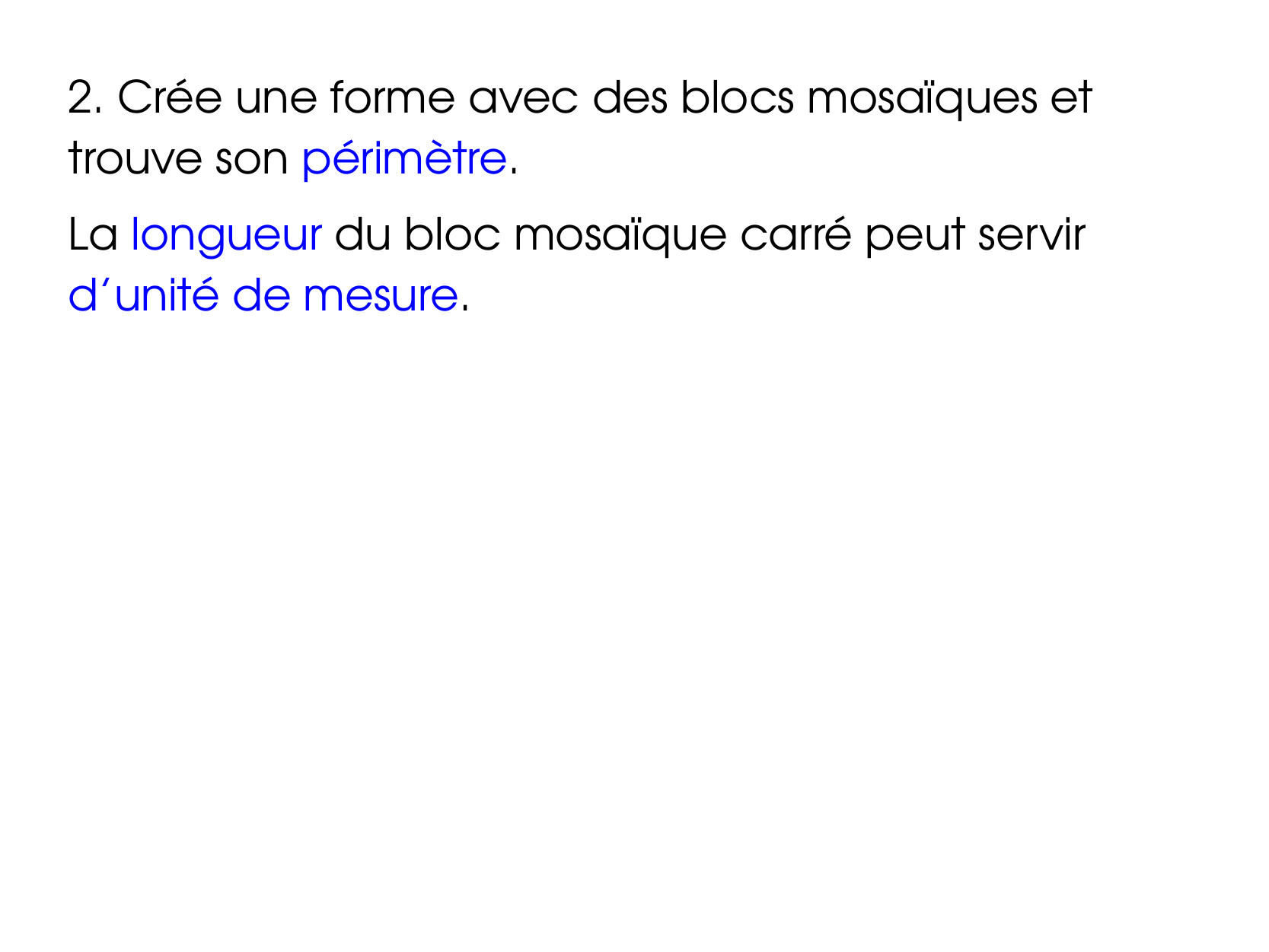

2. Crée une forme avec des blocs mosaïques et trouve son périmètre.
La longueur du bloc mosaïque carré peut servir d’unité de mesure.